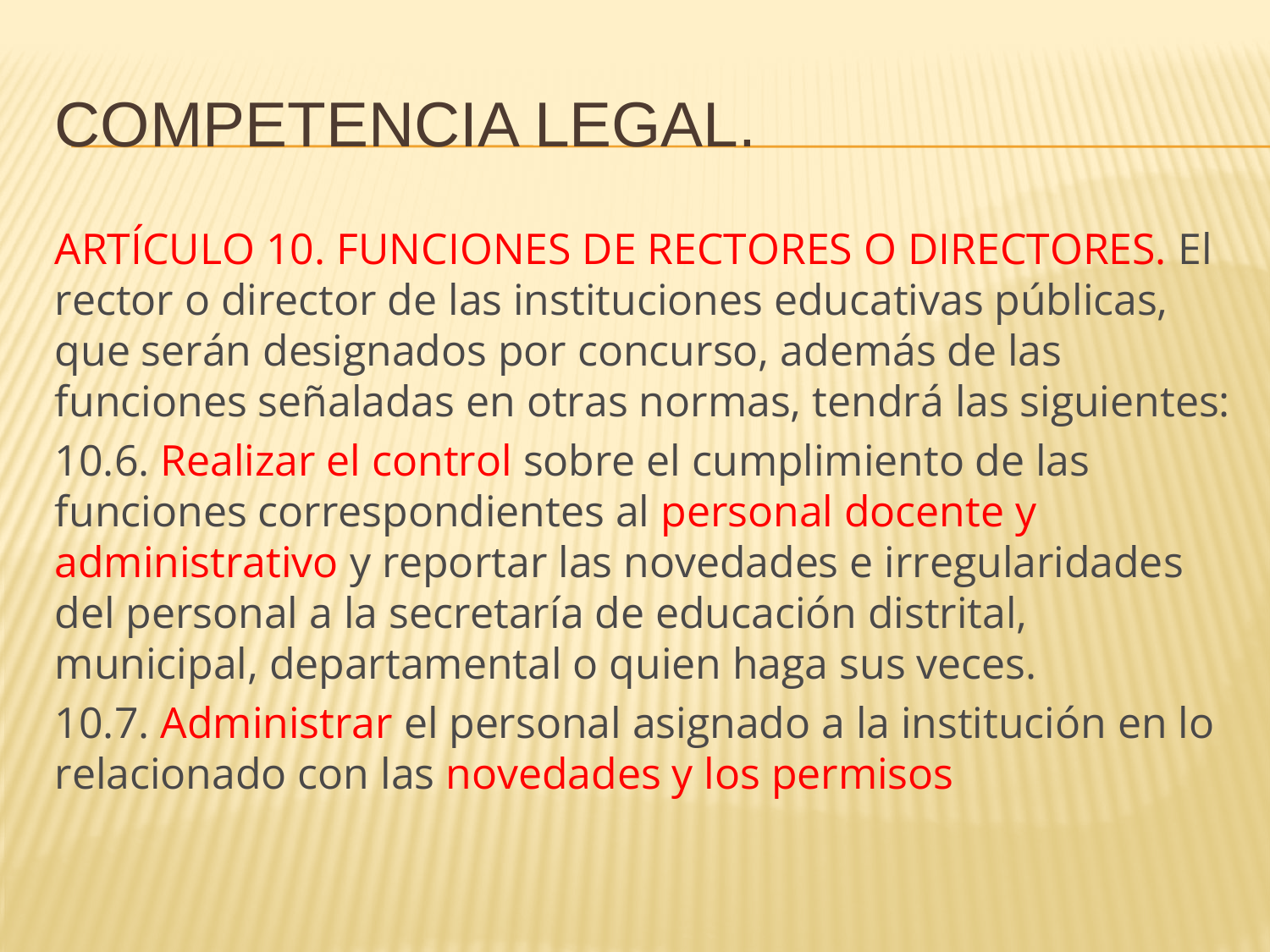

# COMPETENCIA LEGAL.
ARTÍCULO 10. FUNCIONES DE RECTORES O DIRECTORES. El rector o director de las instituciones educativas públicas, que serán designados por concurso, además de las funciones señaladas en otras normas, tendrá las siguientes:
10.6. Realizar el control sobre el cumplimiento de las funciones correspondientes al personal docente y administrativo y reportar las novedades e irregularidades del personal a la secretaría de educación distrital, municipal, departamental o quien haga sus veces.
10.7. Administrar el personal asignado a la institución en lo relacionado con las novedades y los permisos